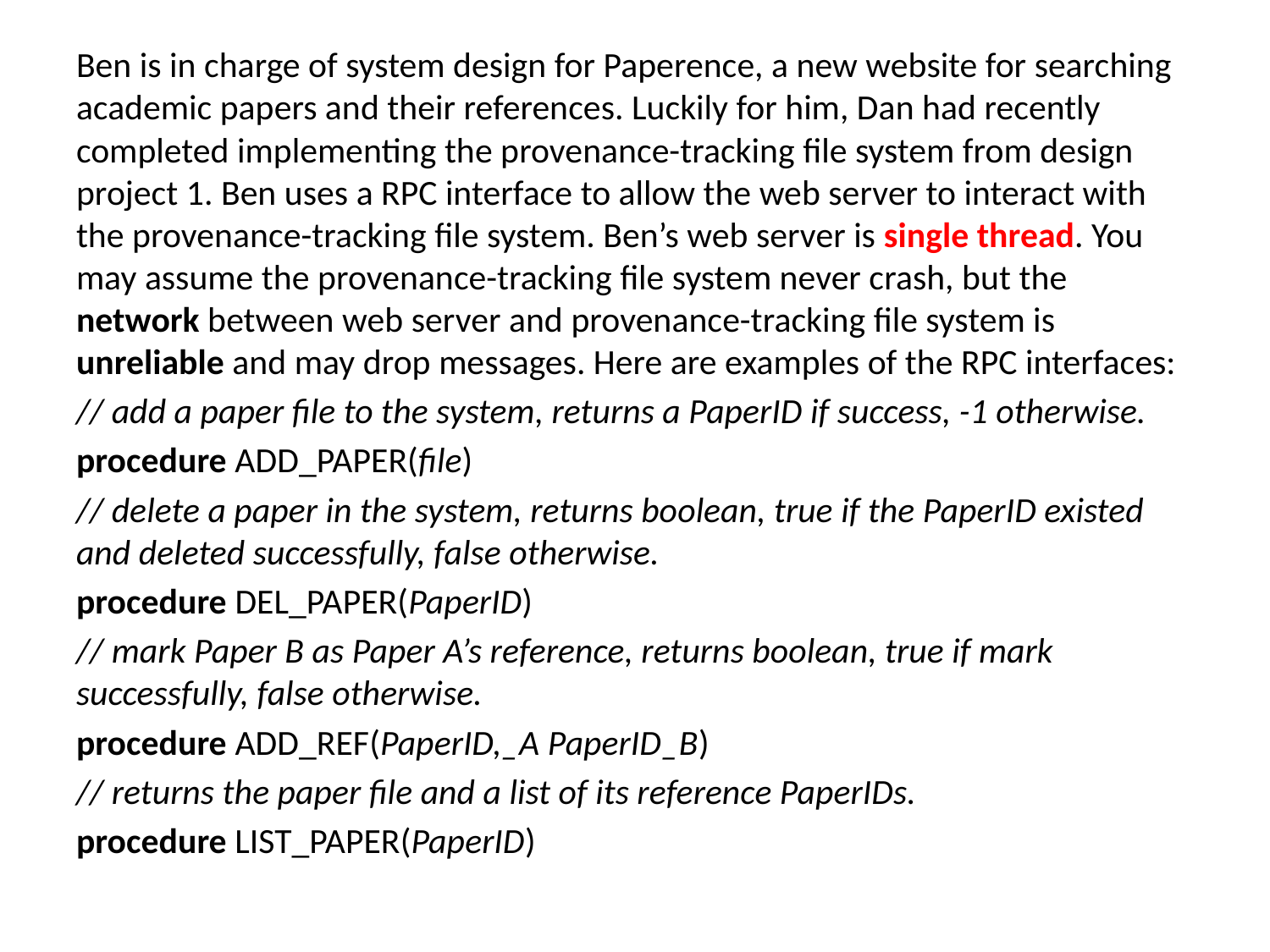

Ben is in charge of system design for Paperence, a new website for searching academic papers and their references. Luckily for him, Dan had recently completed implementing the provenance-tracking file system from design project 1. Ben uses a RPC interface to allow the web server to interact with the provenance-tracking file system. Ben’s web server is single thread. You may assume the provenance-tracking file system never crash, but the network between web server and provenance-tracking file system is unreliable and may drop messages. Here are examples of the RPC interfaces:
// add a paper file to the system, returns a PaperID if success, -1 otherwise.
procedure ADD_PAPER(file)
// delete a paper in the system, returns boolean, true if the PaperID existed and deleted successfully, false otherwise.
procedure DEL_PAPER(PaperID)
// mark Paper B as Paper A’s reference, returns boolean, true if mark successfully, false otherwise.
procedure ADD_REF(PaperID,_A PaperID_B)
// returns the paper file and a list of its reference PaperIDs.
procedure LIST_PAPER(PaperID)